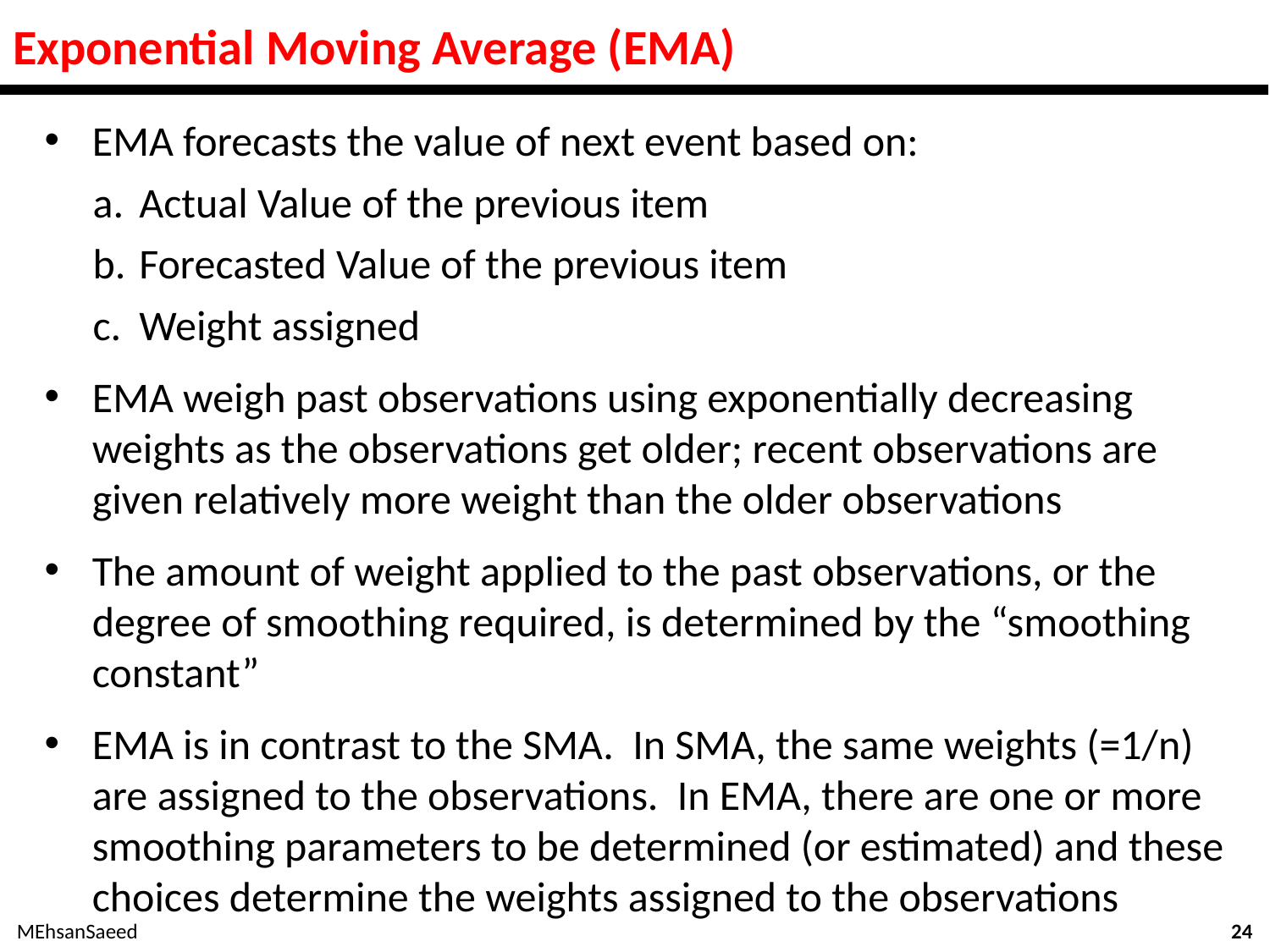

# Exponential Moving Average (EMA)
EMA forecasts the value of next event based on:
Actual Value of the previous item
Forecasted Value of the previous item
Weight assigned
EMA weigh past observations using exponentially decreasing weights as the observations get older; recent observations are given relatively more weight than the older observations
The amount of weight applied to the past observations, or the degree of smoothing required, is determined by the “smoothing constant”
EMA is in contrast to the SMA.  In SMA, the same weights (=1/n) are assigned to the observations.  In EMA, there are one or more smoothing parameters to be determined (or estimated) and these choices determine the weights assigned to the observations

MEhsanSaeed
24